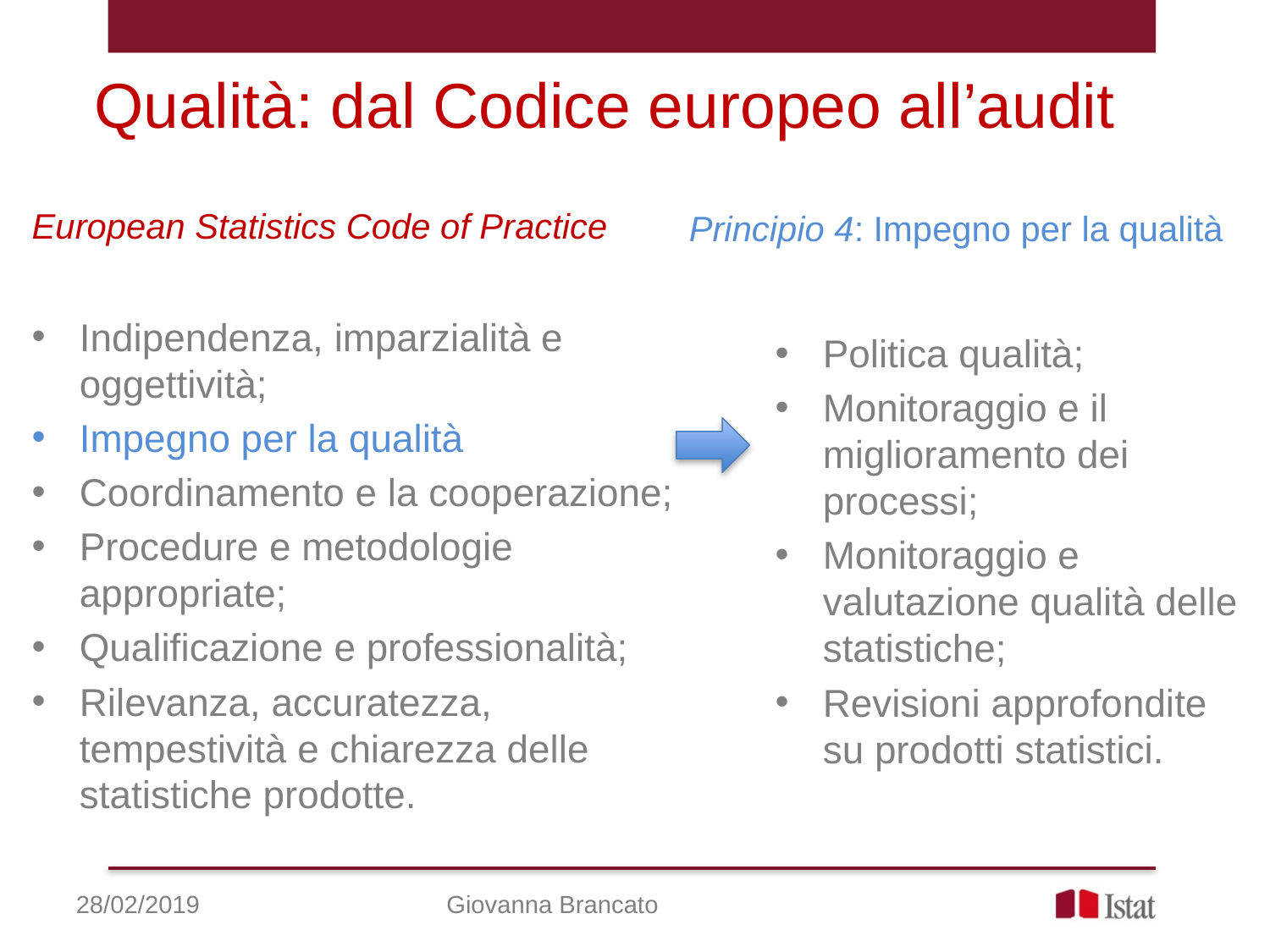

# Qualità: dal Codice europeo all’audit
European Statistics Code of Practice
Principio 4: Impegno per la qualità
Indipendenza, imparzialità e oggettività;
Impegno per la qualità
Coordinamento e la cooperazione;
Procedure e metodologie appropriate;
Qualificazione e professionalità;
Rilevanza, accuratezza, tempestività e chiarezza delle statistiche prodotte.
Politica qualità;
Monitoraggio e il miglioramento dei processi;
Monitoraggio e valutazione qualità delle statistiche;
Revisioni approfondite su prodotti statistici.

28/02/2019
Giovanna Brancato